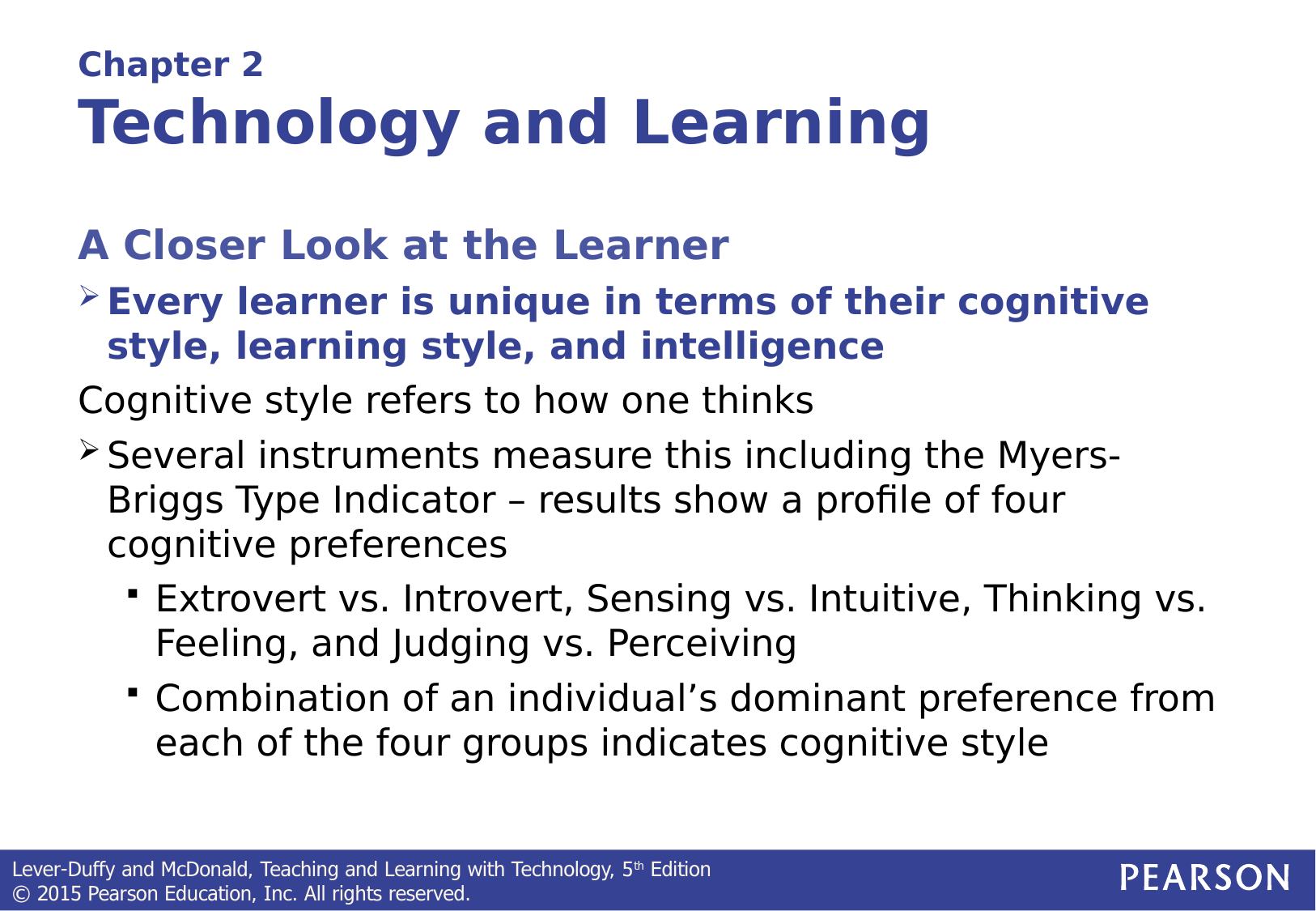

# Chapter 2 Technology and Learning
A Closer Look at the Learner
Every learner is unique in terms of their cognitive style, learning style, and intelligence
Cognitive style refers to how one thinks
Several instruments measure this including the Myers-Briggs Type Indicator – results show a profile of four cognitive preferences
Extrovert vs. Introvert, Sensing vs. Intuitive, Thinking vs. Feeling, and Judging vs. Perceiving
Combination of an individual’s dominant preference from each of the four groups indicates cognitive style